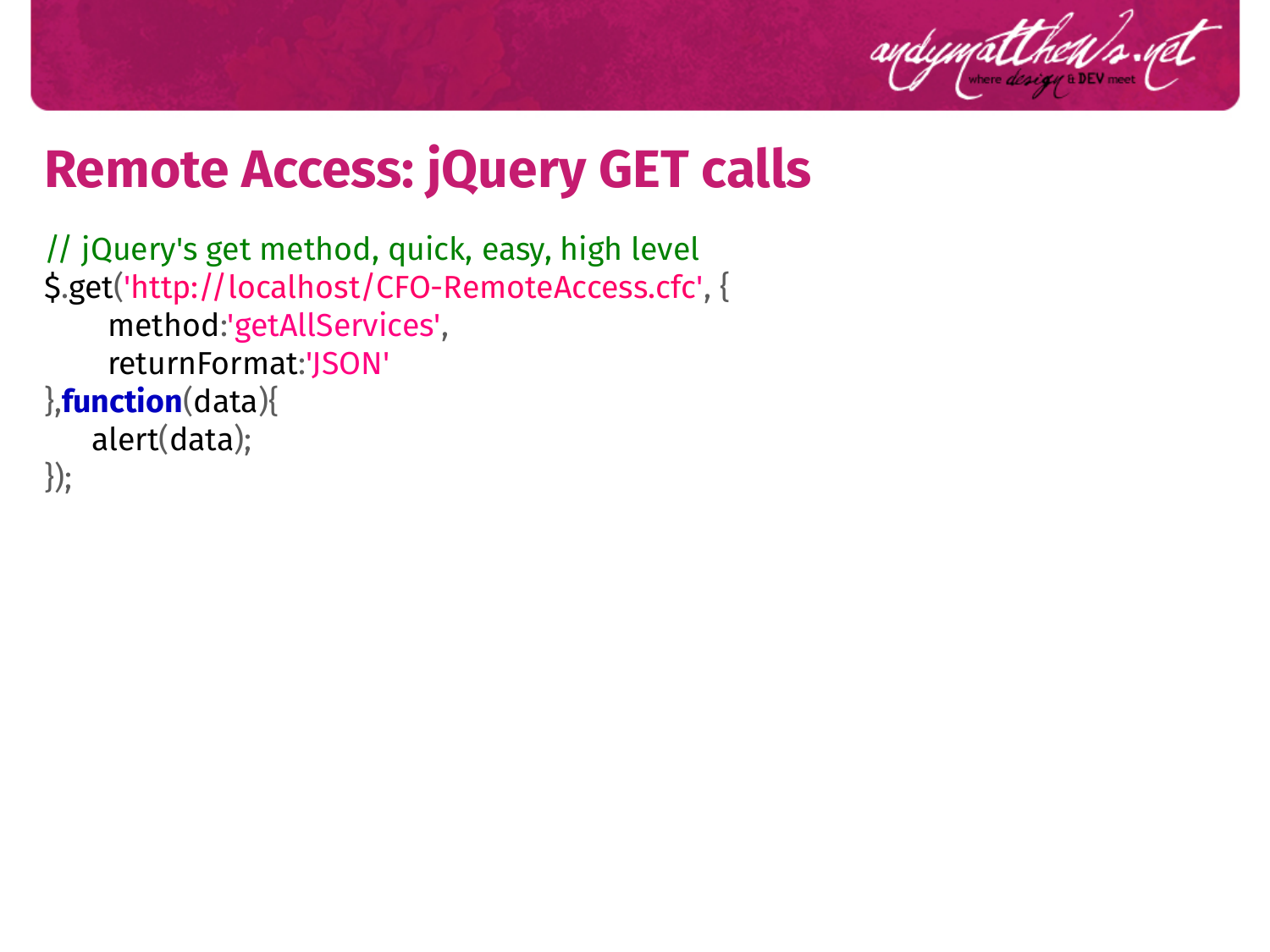

Remote Access: jQuery GET calls
// jQuery's get method, quick, easy, high level
$.get('http://localhost/CFO-RemoteAccess.cfc', {
method:'getAllServices',
returnFormat:'JSON'
},function(data){
	alert(data);
});